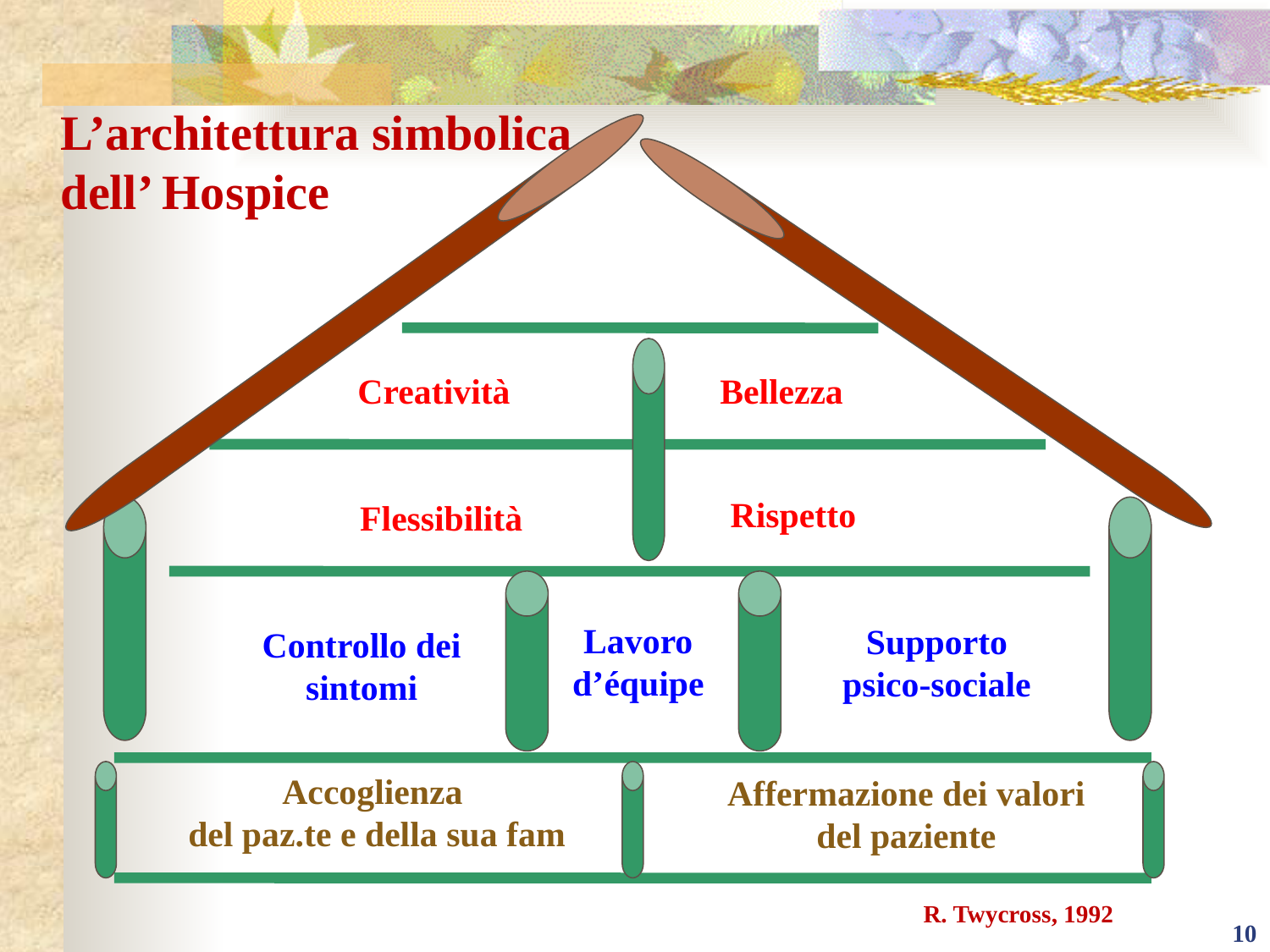

L’architettura simbolica
dell’ Hospice

Creatività
Bellezza

Rispetto
Flessibilità

Lavoro
d’équipe
Supporto
psico-sociale
Controllo dei
sintomi

Accoglienza
del paz.te e della sua fam
Affermazione dei valori
del paziente

10
R. Twycross, 1992